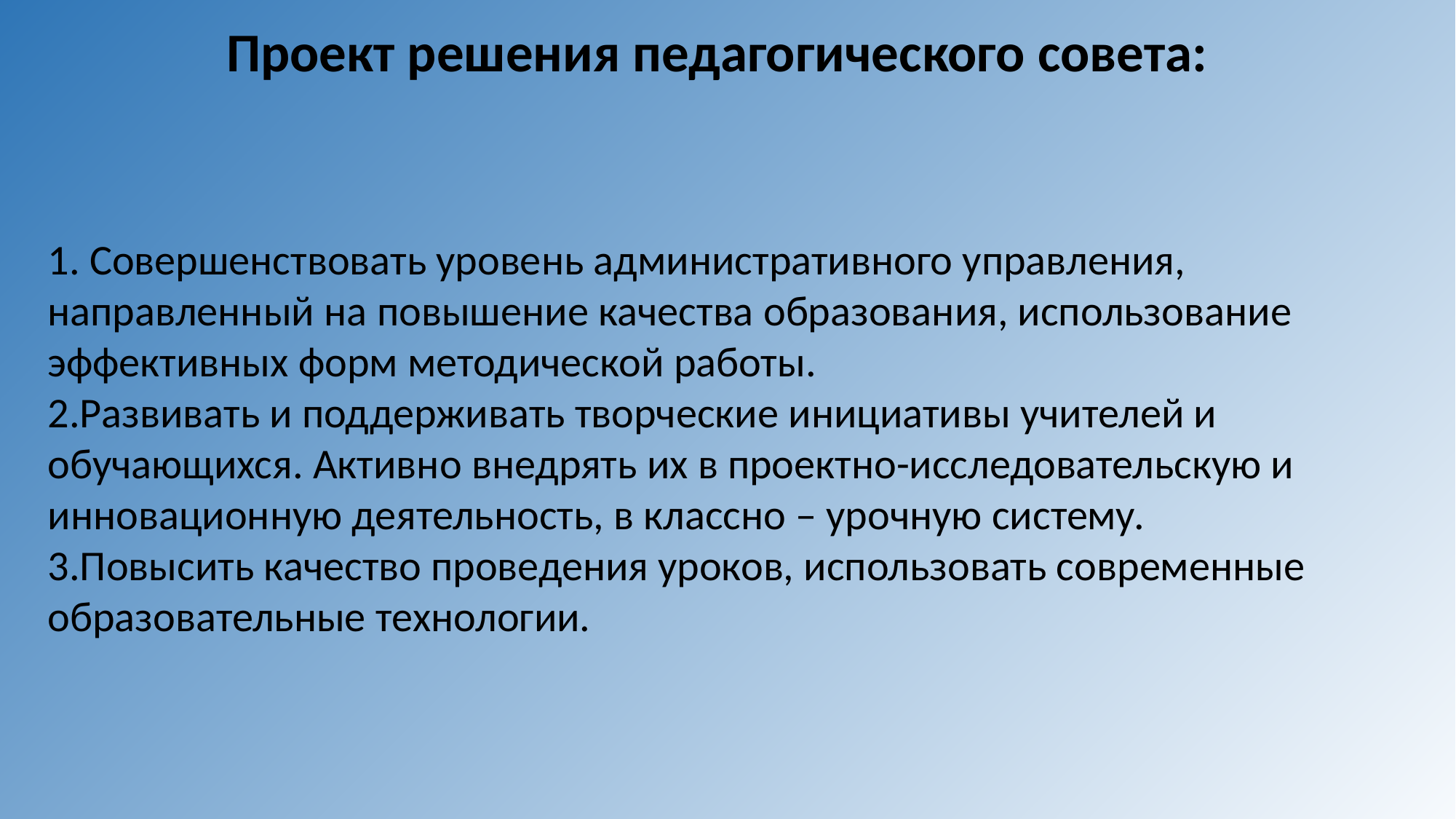

Проект решения педагогического совета:
1. Совершенствовать уровень административного управления, направленный на повышение качества образования, использование эффективных форм методической работы.
2.Развивать и поддерживать творческие инициативы учителей и обучающихся. Активно внедрять их в проектно-исследовательскую и инновационную деятельность, в классно – урочную систему.
3.Повысить качество проведения уроков, использовать современные образовательные технологии.